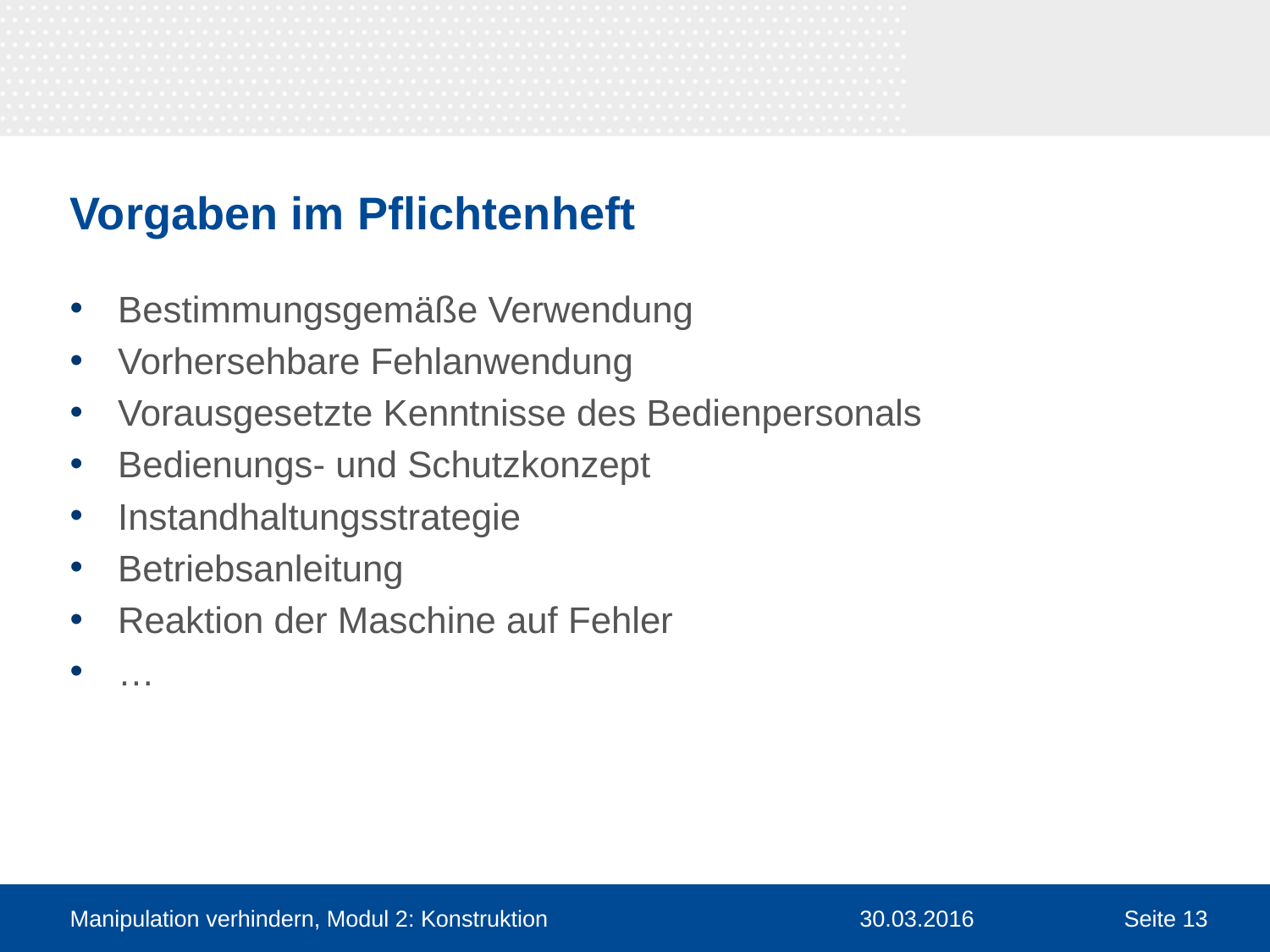

# Vorgaben im Pflichtenheft
Bestimmungsgemäße Verwendung
Vorhersehbare Fehlanwendung
Vorausgesetzte Kenntnisse des Bedienpersonals
Bedienungs- und Schutzkonzept
Instandhaltungsstrategie
Betriebsanleitung
Reaktion der Maschine auf Fehler
…

Manipulation verhindern, Modul 2: Konstruktion
30.03.2016
Seite 13